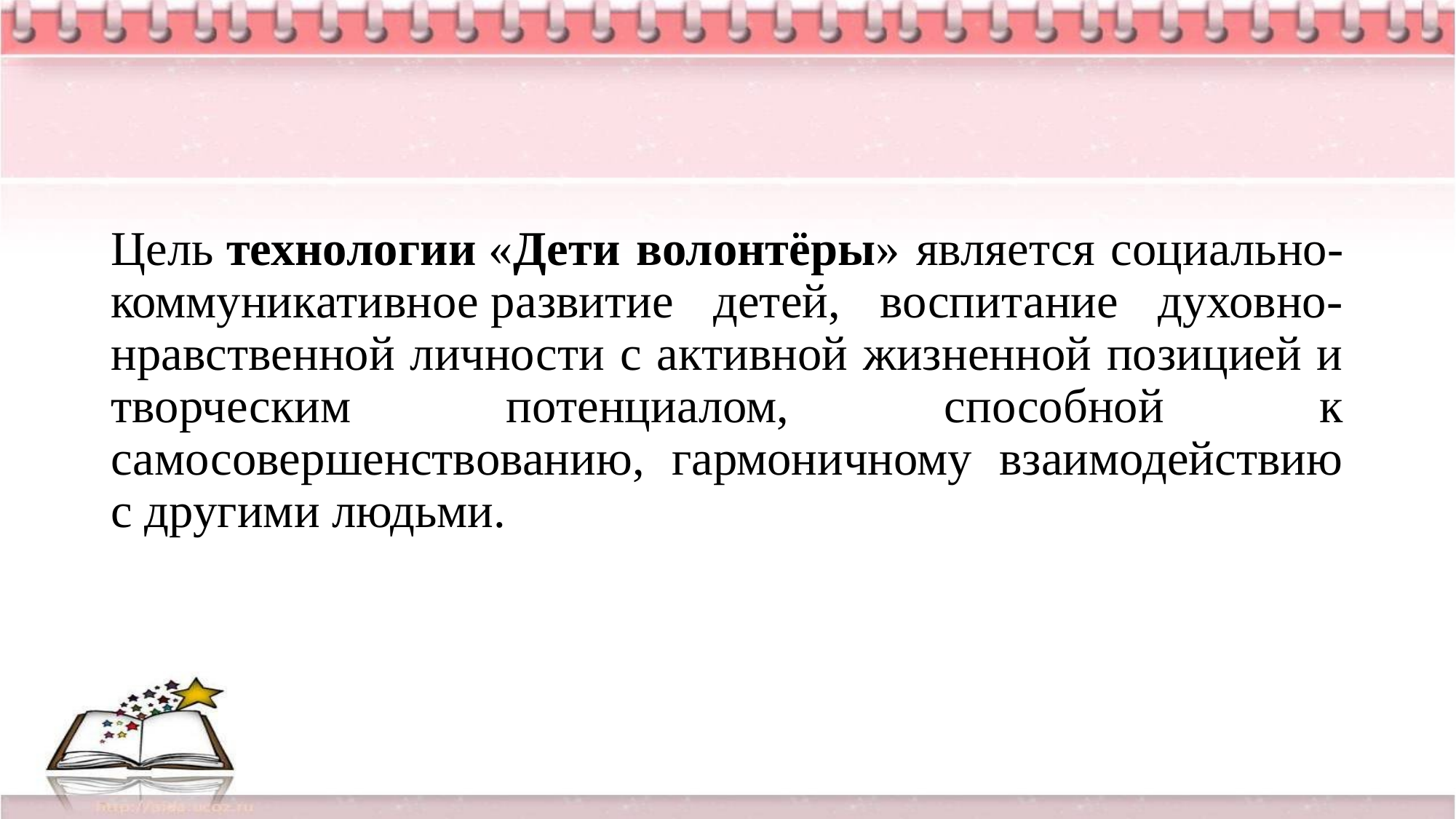

Цель технологии «Дети волонтёры» является социально-коммуникативное развитие детей, воспитание духовно-нравственной личности с активной жизненной позицией и творческим потенциалом, способной к самосовершенствованию, гармоничному взаимодействию с другими людьми.